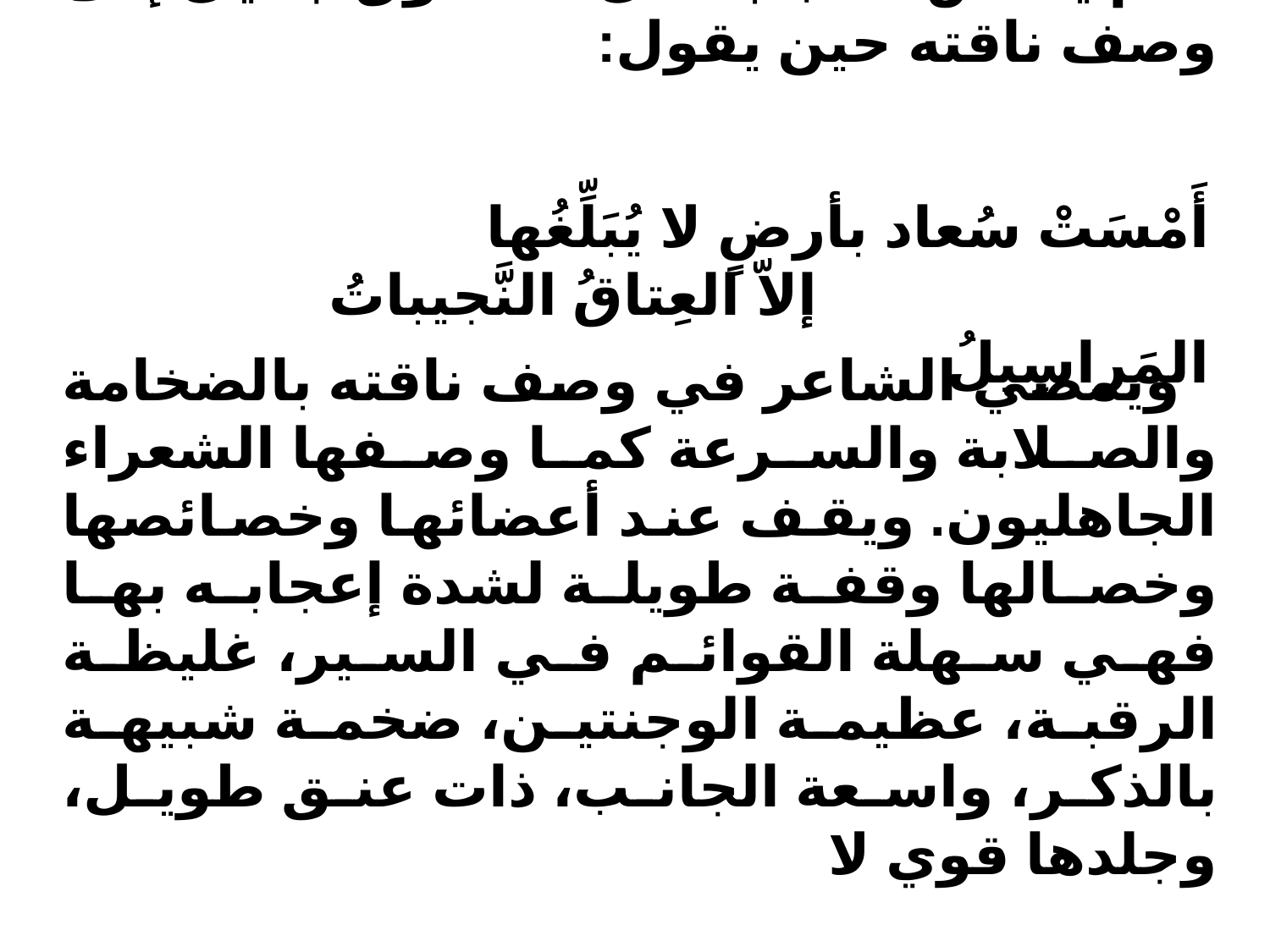

ثم يخلص كعب بشكل متساوق جميل إلى وصف ناقته حين يقول:

ويمضي الشاعر في وصف ناقته بالضخامة والصلابة والسرعة كما وصفها الشعراء الجاهليون. ويقف عند أعضائها وخصائصها وخصالها وقفة طويلة لشدة إعجابه بها فهي سهلة القوائم في السير، غليظة الرقبة، عظيمة الوجنتين، ضخمة شبيهة بالذكر، واسعة الجانب، ذات عنق طويل، وجلدها قوي لا
أَمْسَتْ سُعاد بأرضٍ لا يُبَلِّغُها
                         إلاّ العِتاقُ النَّجيباتُ المَراسِيلُ